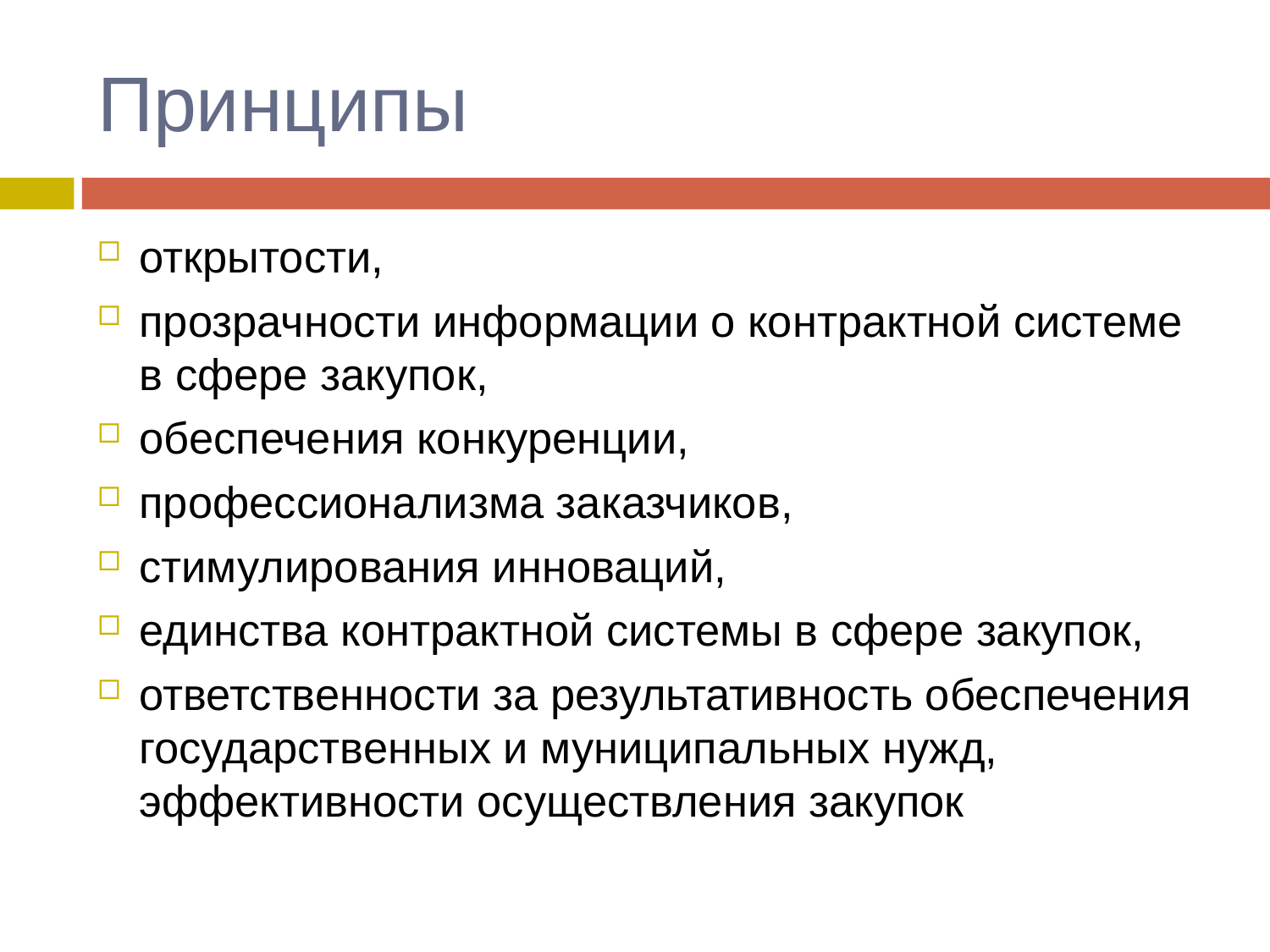

# Принципы
открытости,
прозрачности информации о контрактной системе в сфере закупок,
обеспечения конкуренции,
профессионализма заказчиков,
стимулирования инноваций,
единства контрактной системы в сфере закупок,
ответственности за результативность обеспечения государственных и муниципальных нужд, эффективности осуществления закупок